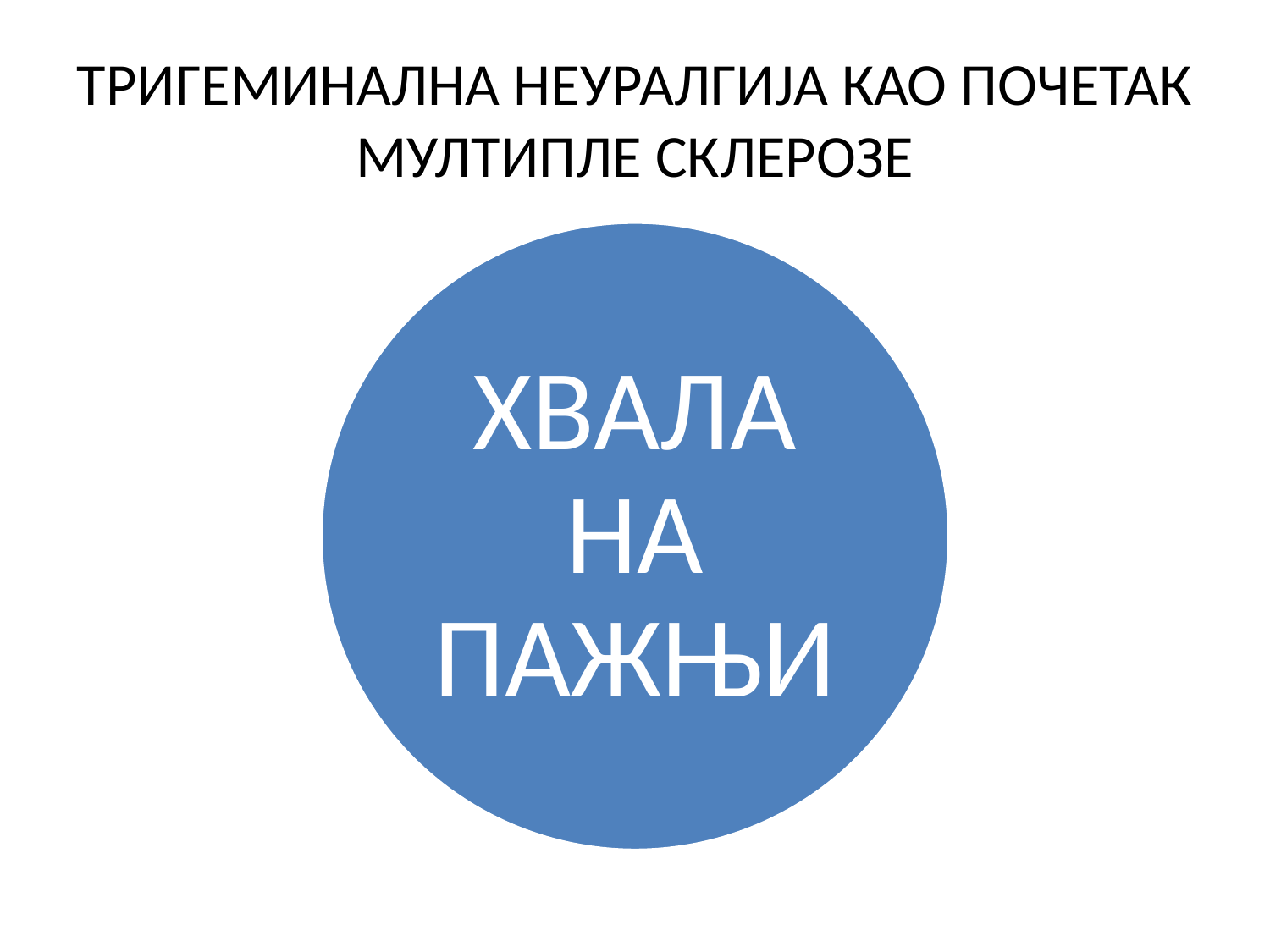

# ТРИГЕМИНАЛНА НЕУРАЛГИЈА КАО ПОЧЕТАК МУЛТИПЛЕ СКЛЕРОЗЕ
ХВАЛА НА ПАЖЊИ